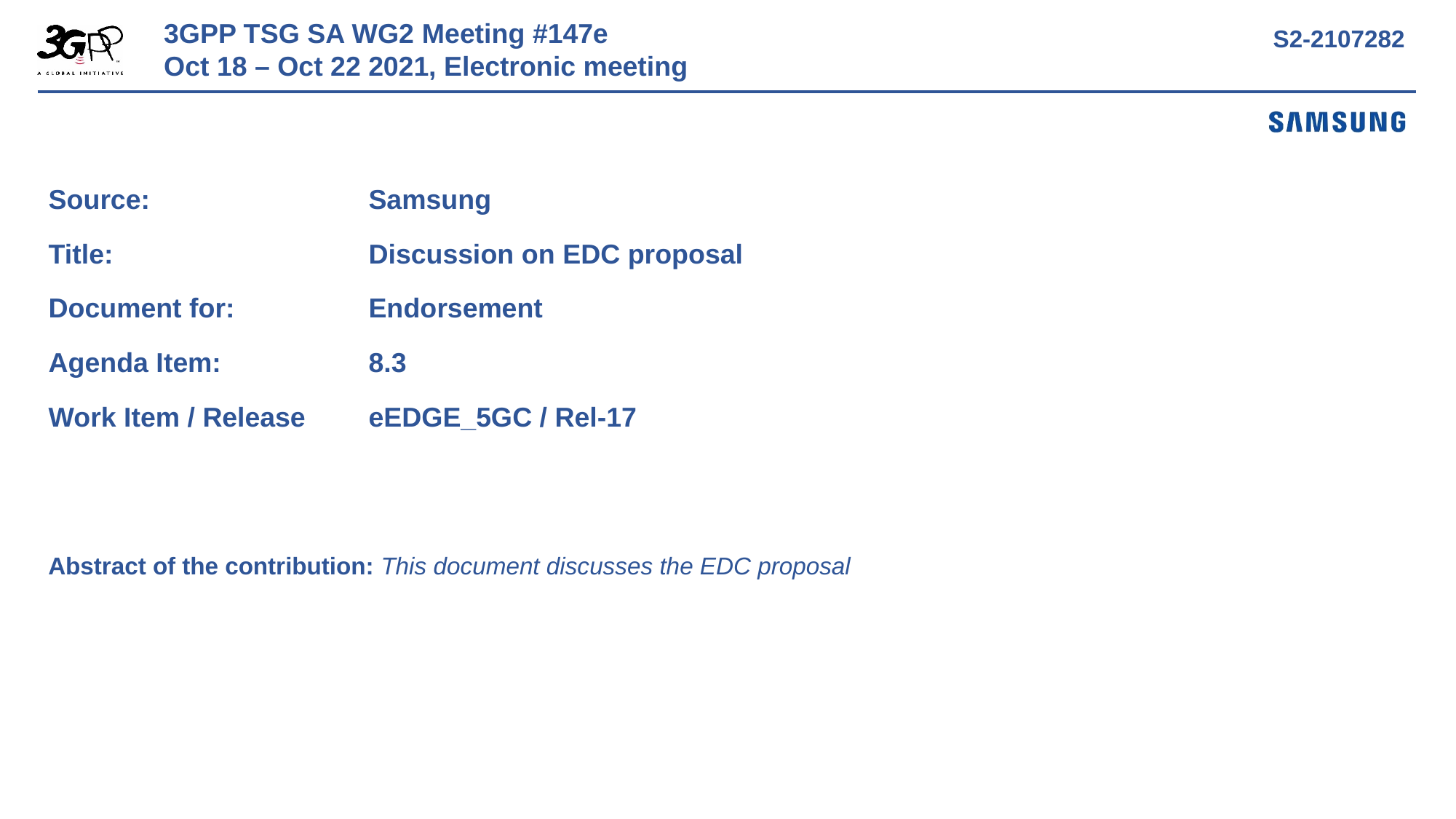

3GPP TSG SA WG2 Meeting #147e
Oct 18 – Oct 22 2021, Electronic meeting
S2-2107282
| Source: | Samsung |
| --- | --- |
| Title: | Discussion on EDC proposal |
| Document for: | Endorsement |
| Agenda Item: | 8.3 |
| Work Item / Release | eEDGE\_5GC / Rel-17 |
Abstract of the contribution: This document discusses the EDC proposal